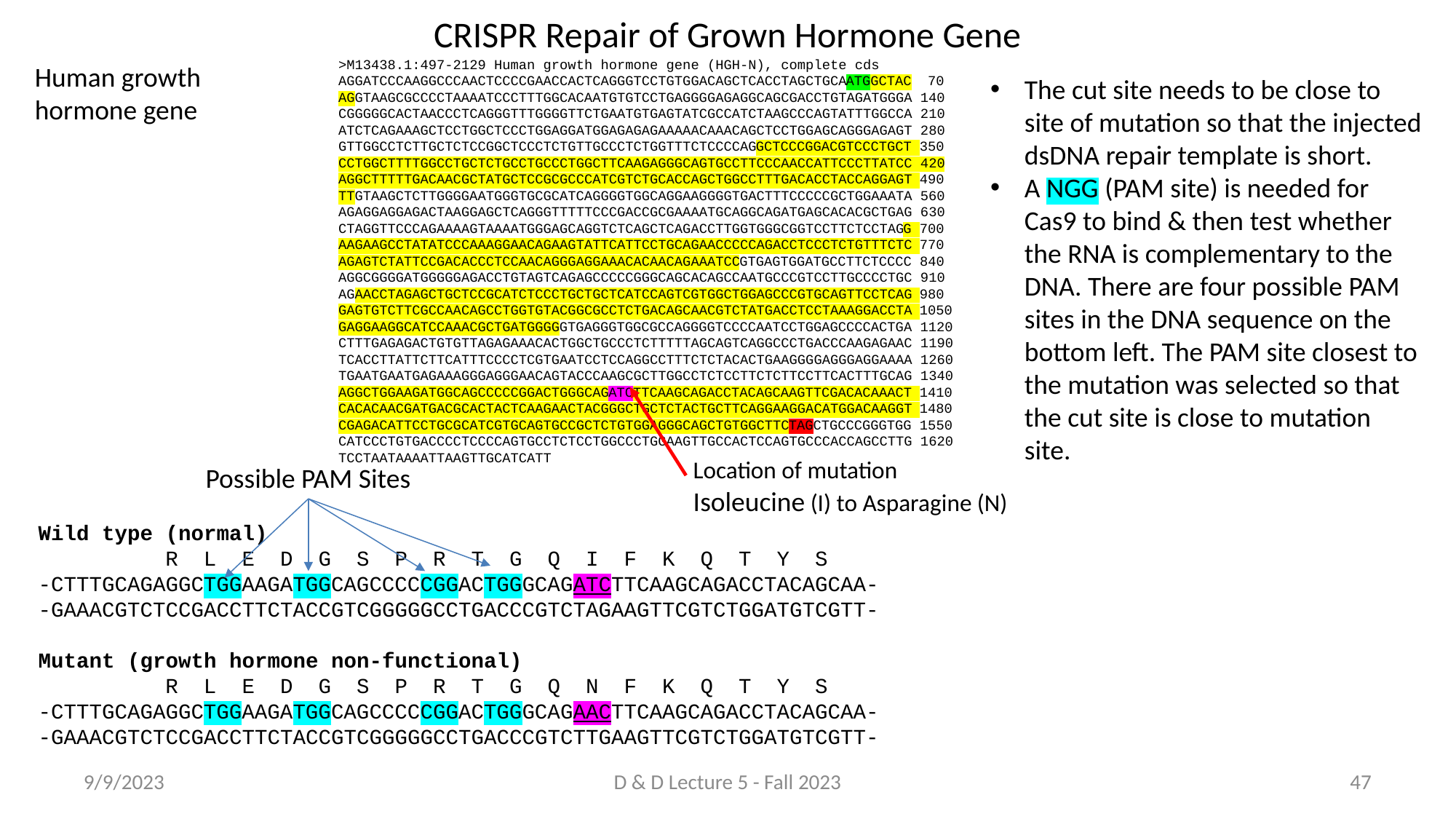

CRISPR Repair of Grown Hormone Gene
>M13438.1:497-2129 Human growth hormone gene (HGH-N), complete cds
AGGATCCCAAGGCCCAACTCCCCGAACCACTCAGGGTCCTGTGGACAGCTCACCTAGCTGCAATGGCTAC  70 AGGTAAGCGCCCCTAAAATCCCTTTGGCACAATGTGTCCTGAGGGGAGAGGCAGCGACCTGTAGATGGGA 140 CGGGGGCACTAACCCTCAGGGTTTGGGGTTCTGAATGTGAGTATCGCCATCTAAGCCCAGTATTTGGCCA 210
ATCTCAGAAAGCTCCTGGCTCCCTGGAGGATGGAGAGAGAAAAACAAACAGCTCCTGGAGCAGGGAGAGT 280 GTTGGCCTCTTGCTCTCCGGCTCCCTCTGTTGCCCTCTGGTTTCTCCCCAGGCTCCCGGACGTCCCTGCT 350
CCTGGCTTTTGGCCTGCTCTGCCTGCCCTGGCTTCAAGAGGGCAGTGCCTTCCCAACCATTCCCTTATCC 420 AGGCTTTTTGACAACGCTATGCTCCGCGCCCATCGTCTGCACCAGCTGGCCTTTGACACCTACCAGGAGT 490 TTGTAAGCTCTTGGGGAATGGGTGCGCATCAGGGGTGGCAGGAAGGGGTGACTTTCCCCCGCTGGAAATA 560 AGAGGAGGAGACTAAGGAGCTCAGGGTTTTTCCCGACCGCGAAAATGCAGGCAGATGAGCACACGCTGAG 630 CTAGGTTCCCAGAAAAGTAAAATGGGAGCAGGTCTCAGCTCAGACCTTGGTGGGCGGTCCTTCTCCTAGG 700 AAGAAGCCTATATCCCAAAGGAACAGAAGTATTCATTCCTGCAGAACCCCCAGACCTCCCTCTGTTTCTC 770 AGAGTCTATTCCGACACCCTCCAACAGGGAGGAAACACAACAGAAATCCGTGAGTGGATGCCTTCTCCCC 840 AGGCGGGGATGGGGGAGACCTGTAGTCAGAGCCCCCGGGCAGCACAGCCAATGCCCGTCCTTGCCCCTGC 910 AGAACCTAGAGCTGCTCCGCATCTCCCTGCTGCTCATCCAGTCGTGGCTGGAGCCCGTGCAGTTCCTCAG 980 GAGTGTCTTCGCCAACAGCCTGGTGTACGGCGCCTCTGACAGCAACGTCTATGACCTCCTAAAGGACCTA 1050 GAGGAAGGCATCCAAACGCTGATGGGGGTGAGGGTGGCGCCAGGGGTCCCCAATCCTGGAGCCCCACTGA 1120 CTTTGAGAGACTGTGTTAGAGAAACACTGGCTGCCCTCTTTTTAGCAGTCAGGCCCTGACCCAAGAGAAC 1190 TCACCTTATTCTTCATTTCCCCTCGTGAATCCTCCAGGCCTTTCTCTACACTGAAGGGGAGGGAGGAAAA 1260 TGAATGAATGAGAAAGGGAGGGAACAGTACCCAAGCGCTTGGCCTCTCCTTCTCTTCCTTCACTTTGCAG 1340 AGGCTGGAAGATGGCAGCCCCCGGACTGGGCAGATCTTCAAGCAGACCTACAGCAAGTTCGACACAAACT 1410 CACACAACGATGACGCACTACTCAAGAACTACGGGCTGCTCTACTGCTTCAGGAAGGACATGGACAAGGT 1480 CGAGACATTCCTGCGCATCGTGCAGTGCCGCTCTGTGGAGGGCAGCTGTGGCTTCTAGCTGCCCGGGTGG 1550 CATCCCTGTGACCCCTCCCCAGTGCCTCTCCTGGCCCTGGAAGTTGCCACTCCAGTGCCCACCAGCCTTG 1620 TCCTAATAAAATTAAGTTGCATCATT
Human growth hormone gene
The cut site needs to be close to site of mutation so that the injected dsDNA repair template is short.
A NGG (PAM site) is needed for Cas9 to bind & then test whether the RNA is complementary to the DNA. There are four possible PAM sites in the DNA sequence on the bottom left. The PAM site closest to the mutation was selected so that the cut site is close to mutation site.
Location of mutation
Isoleucine (I) to Asparagine (N)
Possible PAM Sites
Wild type (normal)
          R  L  E  D  G  S  P  R  T  G  Q  I  F  K  Q  T  Y  S
-CTTTGCAGAGGCTGGAAGATGGCAGCCCCCGGACTGGGCAGATCTTCAAGCAGACCTACAGCAA-
-GAAACGTCTCCGACCTTCTACCGTCGGGGGCCTGACCCGTCTAGAAGTTCGTCTGGATGTCGTT-

Mutant (growth hormone non-functional)
          R  L  E  D  G  S  P  R  T  G  Q  N  F  K  Q  T  Y  S
-CTTTGCAGAGGCTGGAAGATGGCAGCCCCCGGACTGGGCAGAACTTCAAGCAGACCTACAGCAA-
-GAAACGTCTCCGACCTTCTACCGTCGGGGGCCTGACCCGTCTTGAAGTTCGTCTGGATGTCGTT-
9/9/2023
D & D Lecture 5 - Fall 2023
47